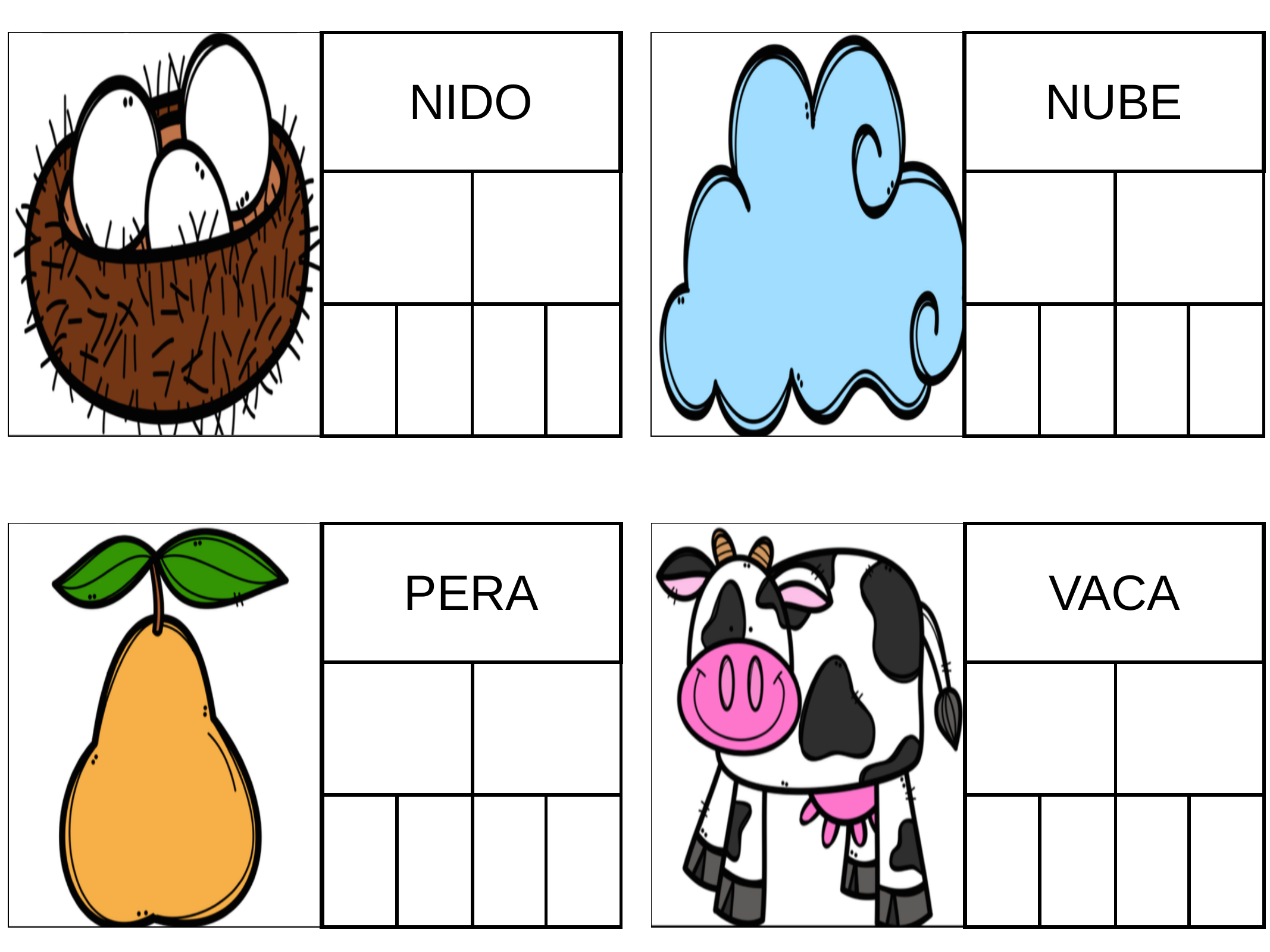

|  | NIDO |  |  |  |
| --- | --- | --- | --- | --- |
|  |  |  |  |  |
|  |  |  |  |  |
|  | NUBE |  |  |  |
| --- | --- | --- | --- | --- |
|  |  |  |  |  |
|  |  |  |  |  |
|  | PERA |  |  |  |
| --- | --- | --- | --- | --- |
|  |  |  |  |  |
|  |  |  |  |  |
|  | VACA |  |  |  |
| --- | --- | --- | --- | --- |
|  |  |  |  |  |
|  |  |  |  |  |